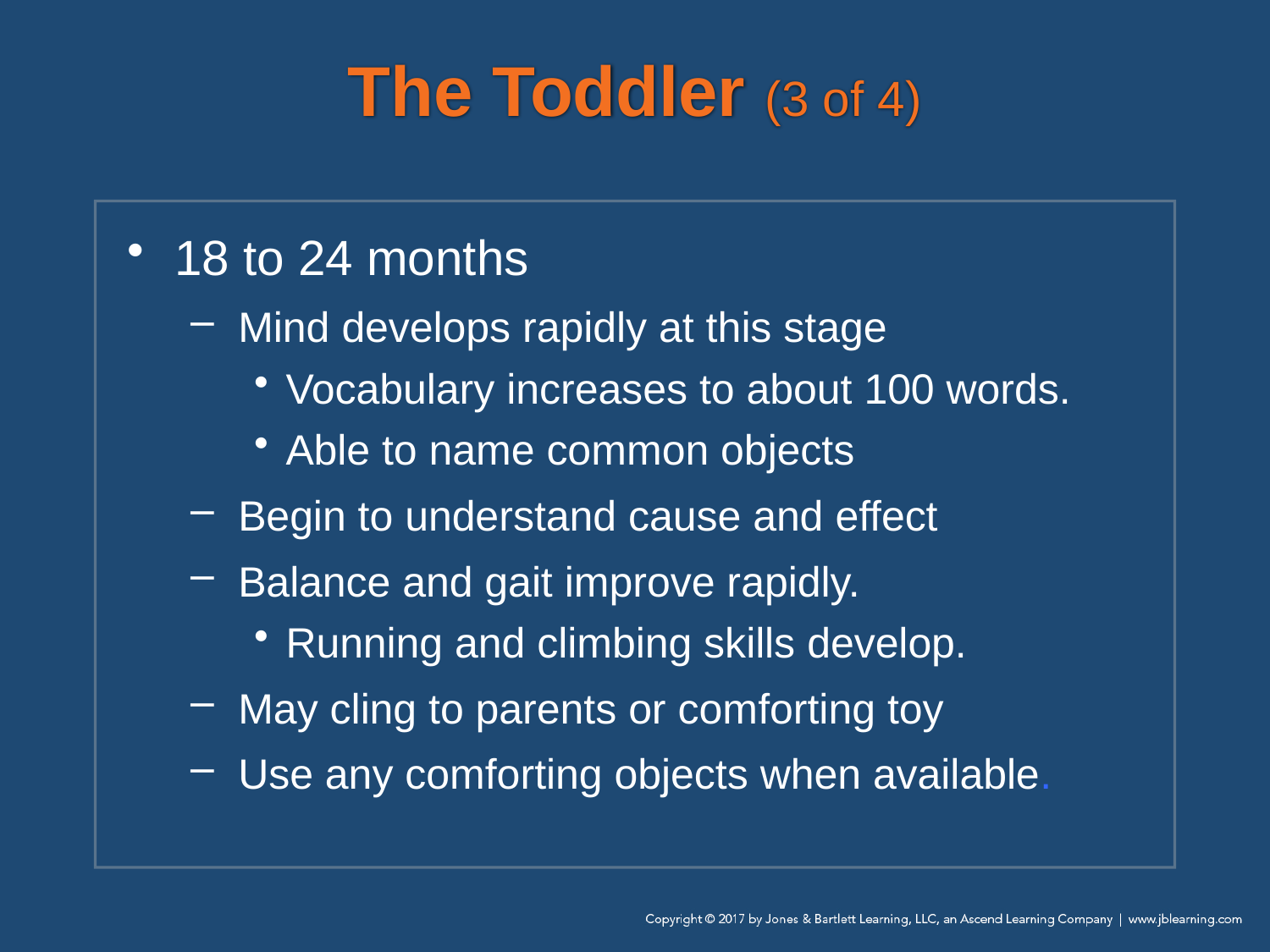

# The Toddler (3 of 4)
18 to 24 months
Mind develops rapidly at this stage
Vocabulary increases to about 100 words.
Able to name common objects
Begin to understand cause and effect
Balance and gait improve rapidly.
Running and climbing skills develop.
May cling to parents or comforting toy
Use any comforting objects when available.